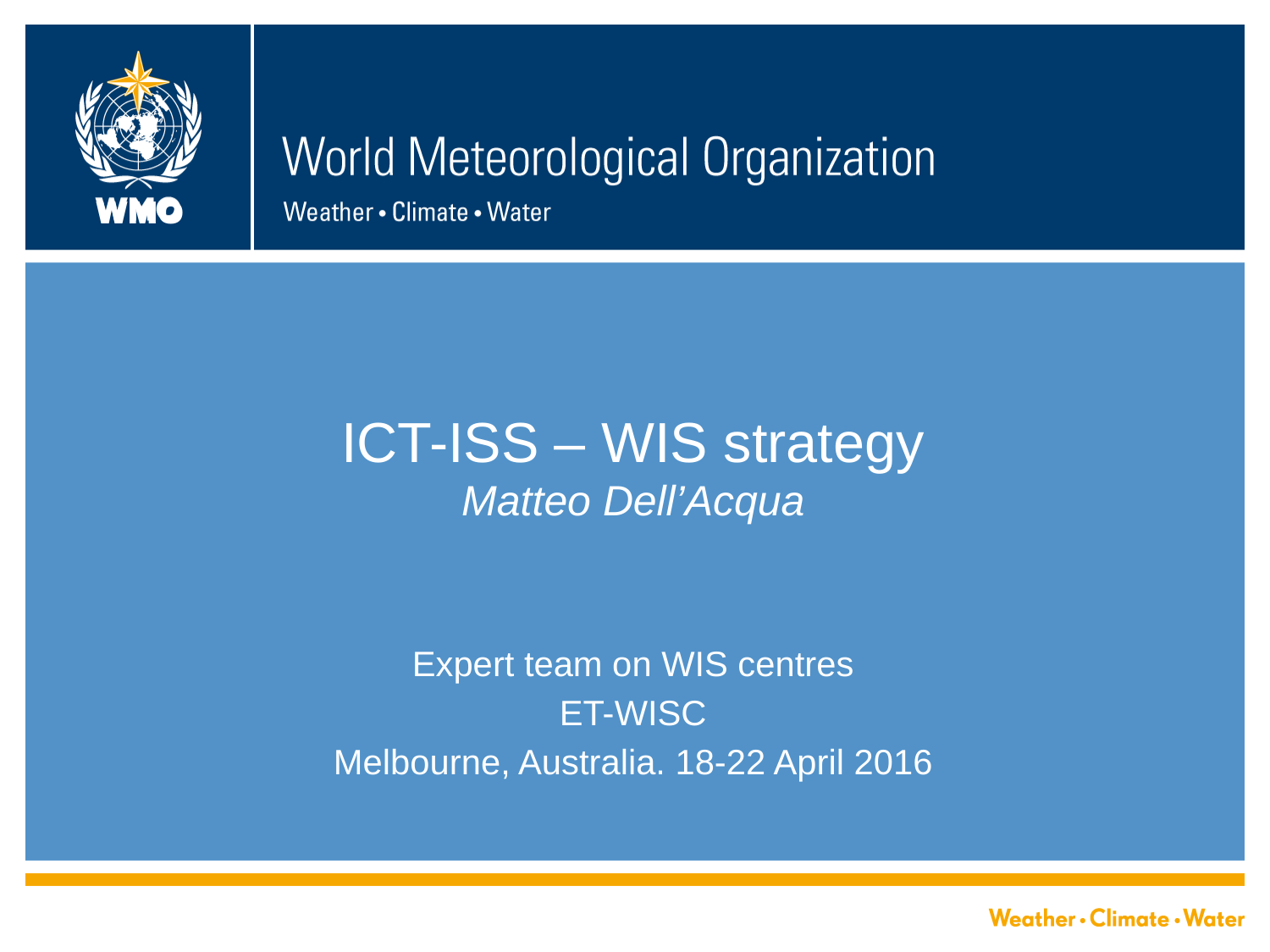

# ICT-ISS – WIS strategy Matteo Dell’Acqua
Expert team on WIS centres
ET-WISC
Melbourne, Australia. 18-22 April 2016